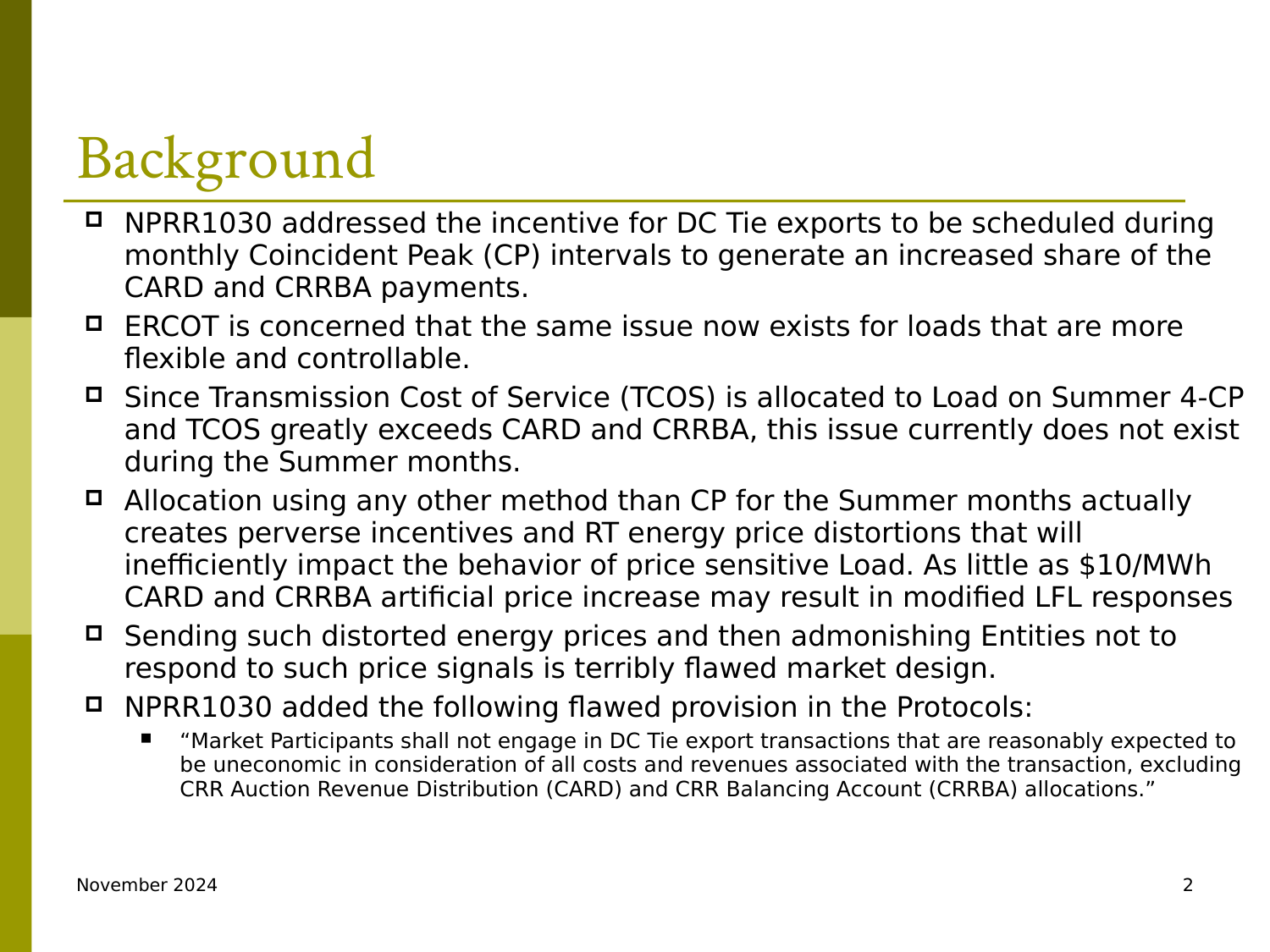

# Background
NPRR1030 addressed the incentive for DC Tie exports to be scheduled during monthly Coincident Peak (CP) intervals to generate an increased share of the CARD and CRRBA payments.
ERCOT is concerned that the same issue now exists for loads that are more flexible and controllable.
Since Transmission Cost of Service (TCOS) is allocated to Load on Summer 4-CP and TCOS greatly exceeds CARD and CRRBA, this issue currently does not exist during the Summer months.
Allocation using any other method than CP for the Summer months actually creates perverse incentives and RT energy price distortions that will inefficiently impact the behavior of price sensitive Load. As little as $10/MWh CARD and CRRBA artificial price increase may result in modified LFL responses
Sending such distorted energy prices and then admonishing Entities not to respond to such price signals is terribly flawed market design.
NPRR1030 added the following flawed provision in the Protocols:
“Market Participants shall not engage in DC Tie export transactions that are reasonably expected to be uneconomic in consideration of all costs and revenues associated with the transaction, excluding CRR Auction Revenue Distribution (CARD) and CRR Balancing Account (CRRBA) allocations.”
November 2024
2